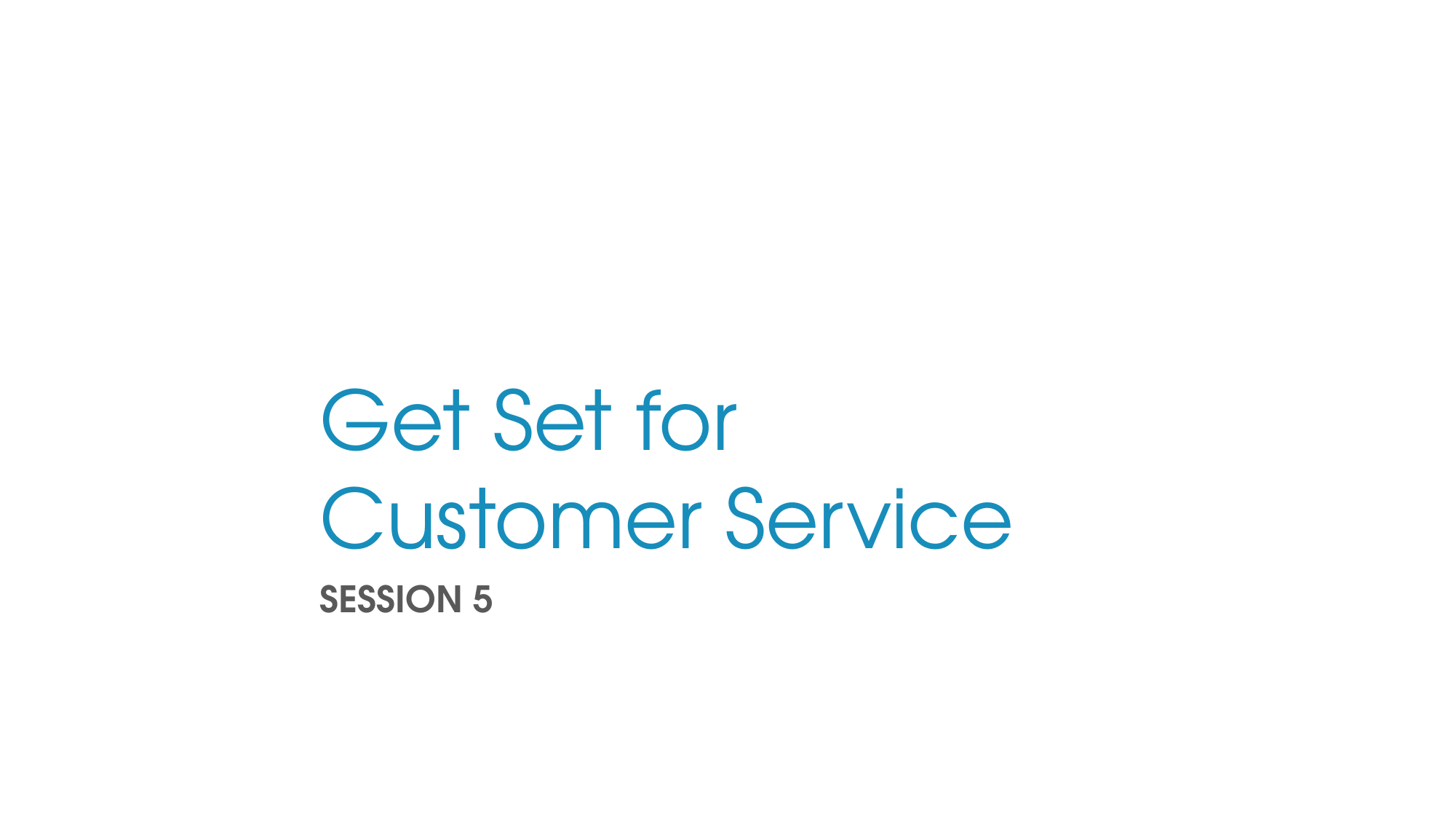

# Get Set for Customer Service
SESSION 5